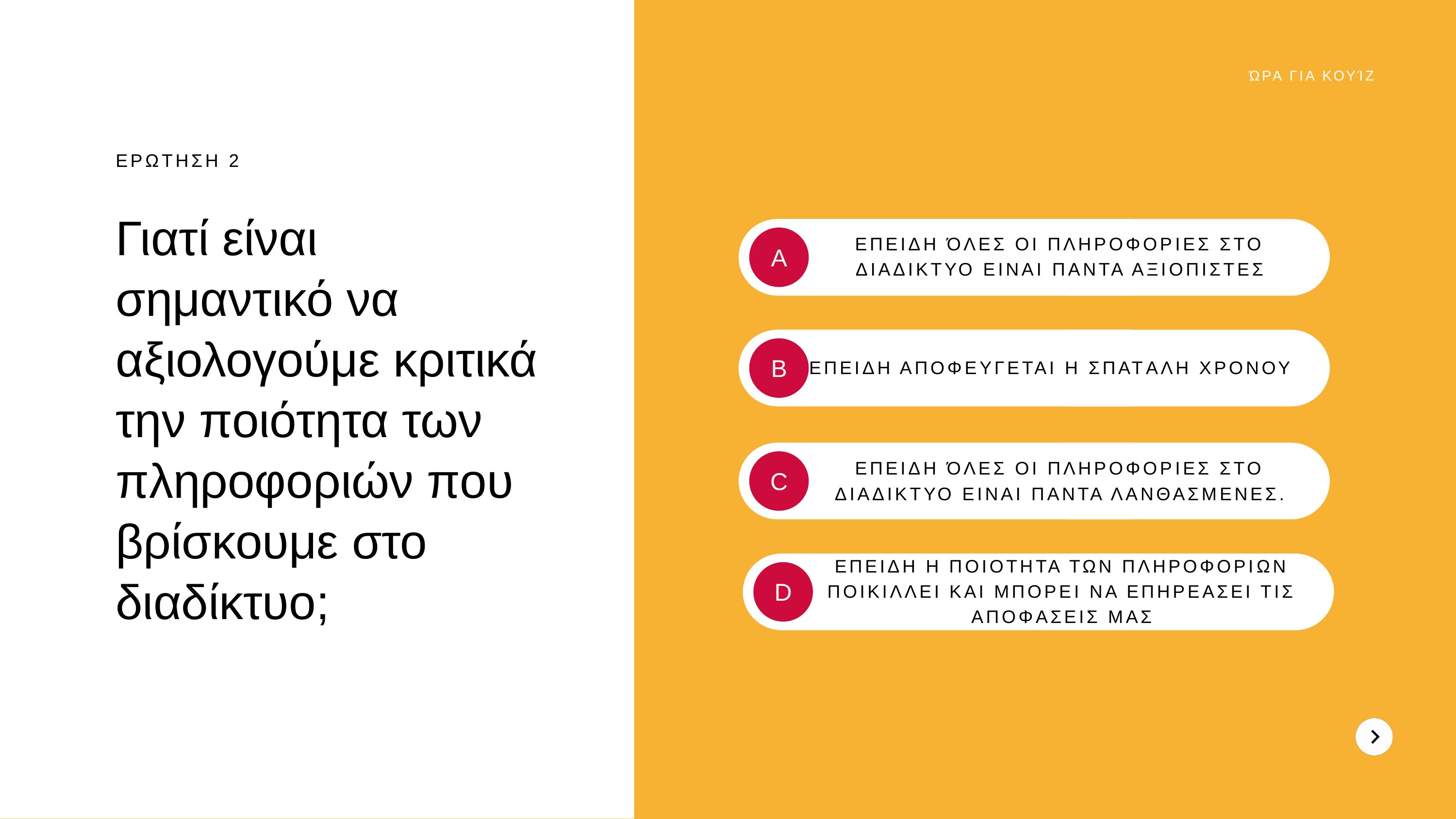

ΏΡΑ ΓΙΑ ΚΟΥΊΖ
ΕΡΩΤΗΣΗ 2
Γιατί είναι σημαντικό να αξιολογούμε κριτικά την ποιότητα των πληροφοριών που βρίσκουμε στο διαδίκτυο;

ΕΠΕΙΔΗ ΌΛΕΣ ΟΙ ΠΛΗΡΟΦΟΡΙΕΣ ΣΤΟ ΔΙΑΔΙΚΤΥΟ ΕΙΝΑΙ ΠΑΝΤΑ ΑΞΙΟΠΙΣΤΕΣ
A

B
ΕΠΕΙΔΗ ΑΠΟΦΕΥΓΕΤΑΙ Η ΣΠΑΤΑΛΗ ΧΡΟΝΟΥ

ΕΠΕΙΔΗ ΌΛΕΣ ΟΙ ΠΛΗΡΟΦΟΡΙΕΣ ΣΤΟ ΔΙΑΔΙΚΤΥΟ ΕΙΝΑΙ ΠΑΝΤΑ ΛΑΝΘΑΣΜΕΝΕΣ.
C
ΕΠΕΙΔΗ Η ΠΟΙΟΤΗΤΑ ΤΩΝ ΠΛΗΡΟΦΟΡΙΩΝ ΠΟΙΚΙΛΛΕΙ ΚΑΙ ΜΠΟΡΕΙ ΝΑ ΕΠΗΡΕΑΣΕΙ ΤΙΣ ΑΠΟΦΑΣΕΙΣ ΜΑΣ

D